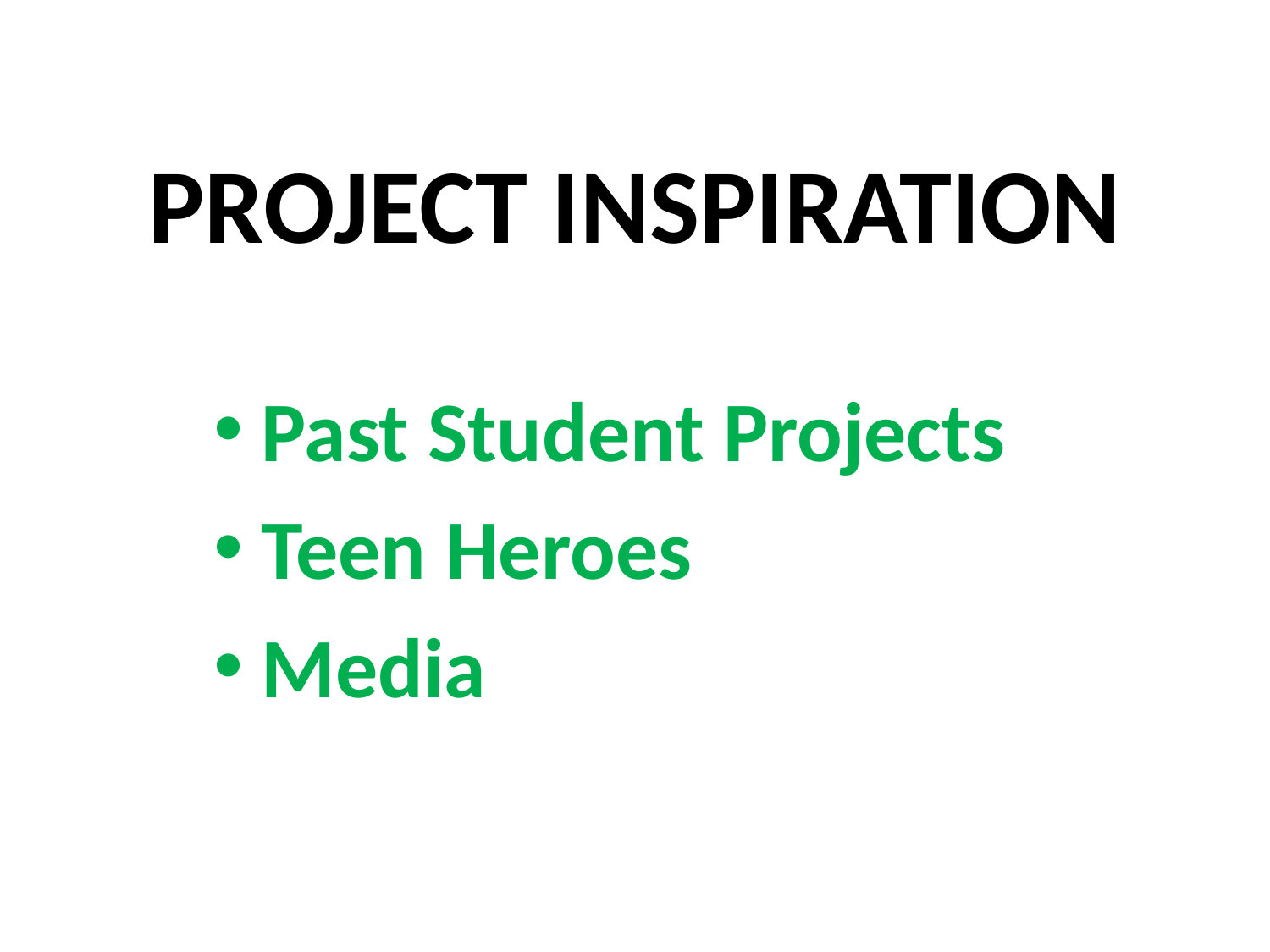

# PROJECT INSPIRATION
Past Student Projects
Teen Heroes
Media